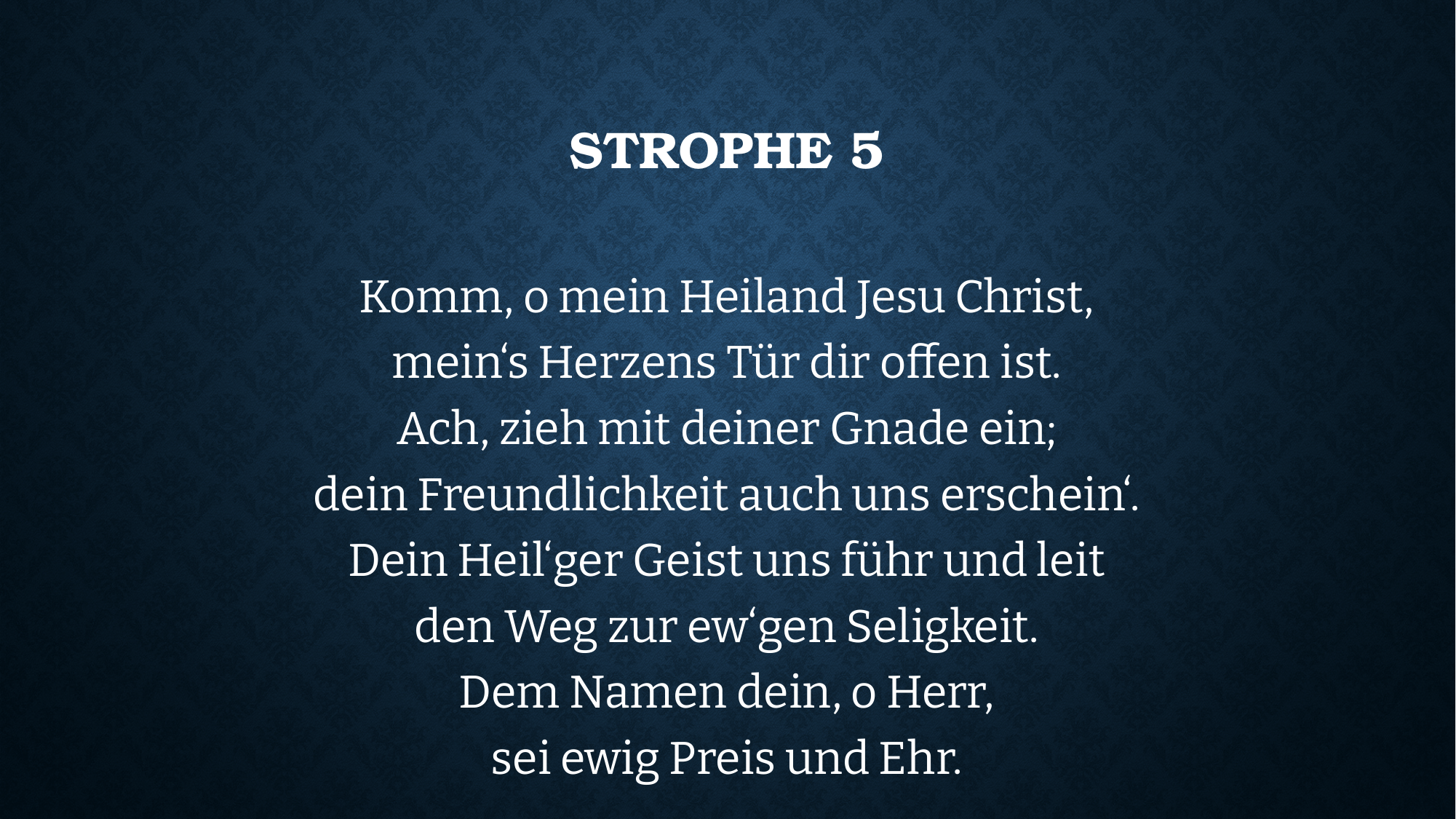

# Strophe 5
Komm, o mein Heiland Jesu Christ,
mein‘s Herzens Tür dir offen ist.
Ach, zieh mit deiner Gnade ein;
dein Freundlichkeit auch uns erschein‘.
Dein Heil‘ger Geist uns führ und leit
den Weg zur ew‘gen Seligkeit.
Dem Namen dein, o Herr,
sei ewig Preis und Ehr.